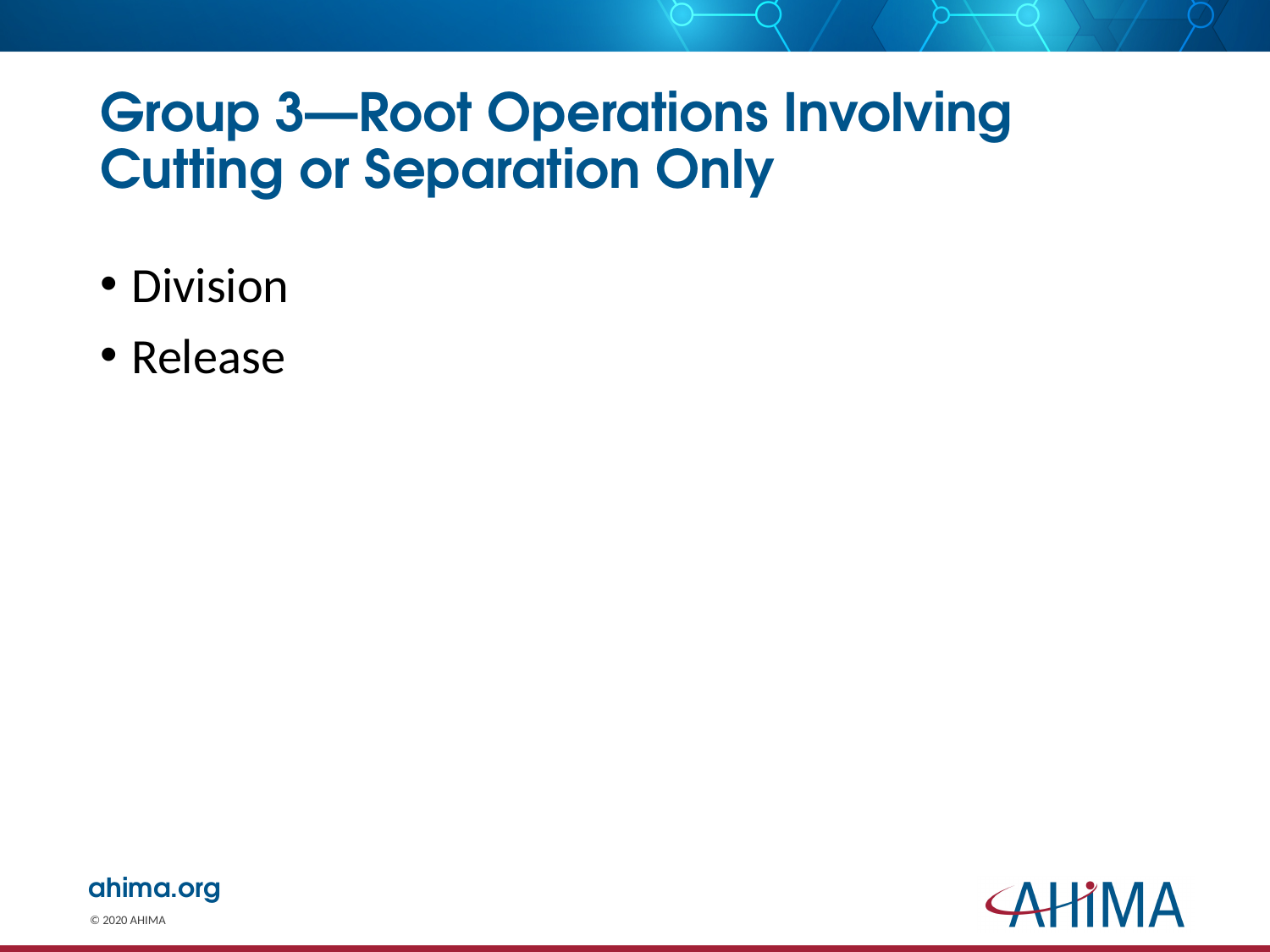

# Group 3—Root Operations Involving Cutting or Separation Only
Division
Release